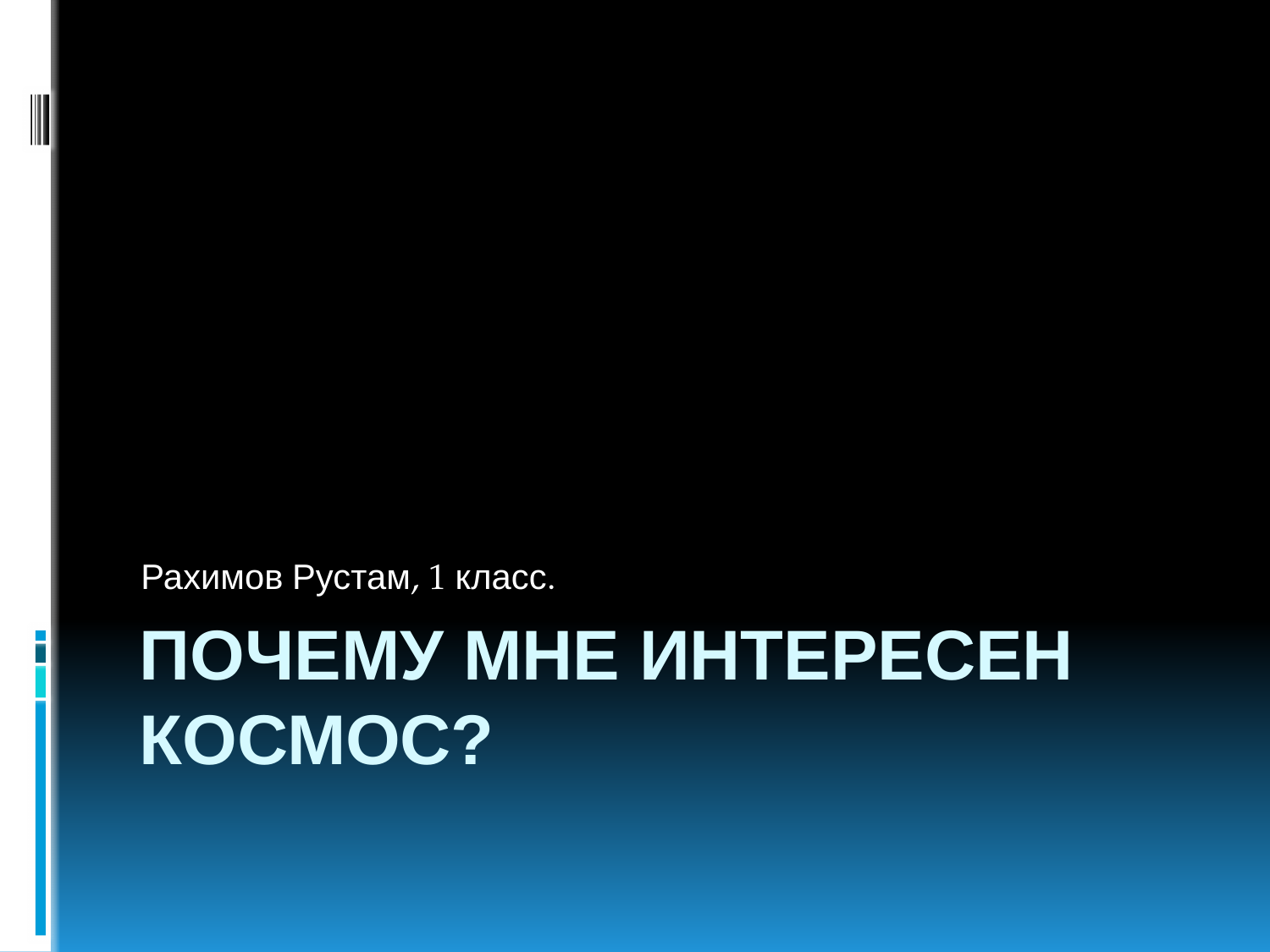

Рахимов Рустам, 1 класс.
# Почему мне интересен космос?